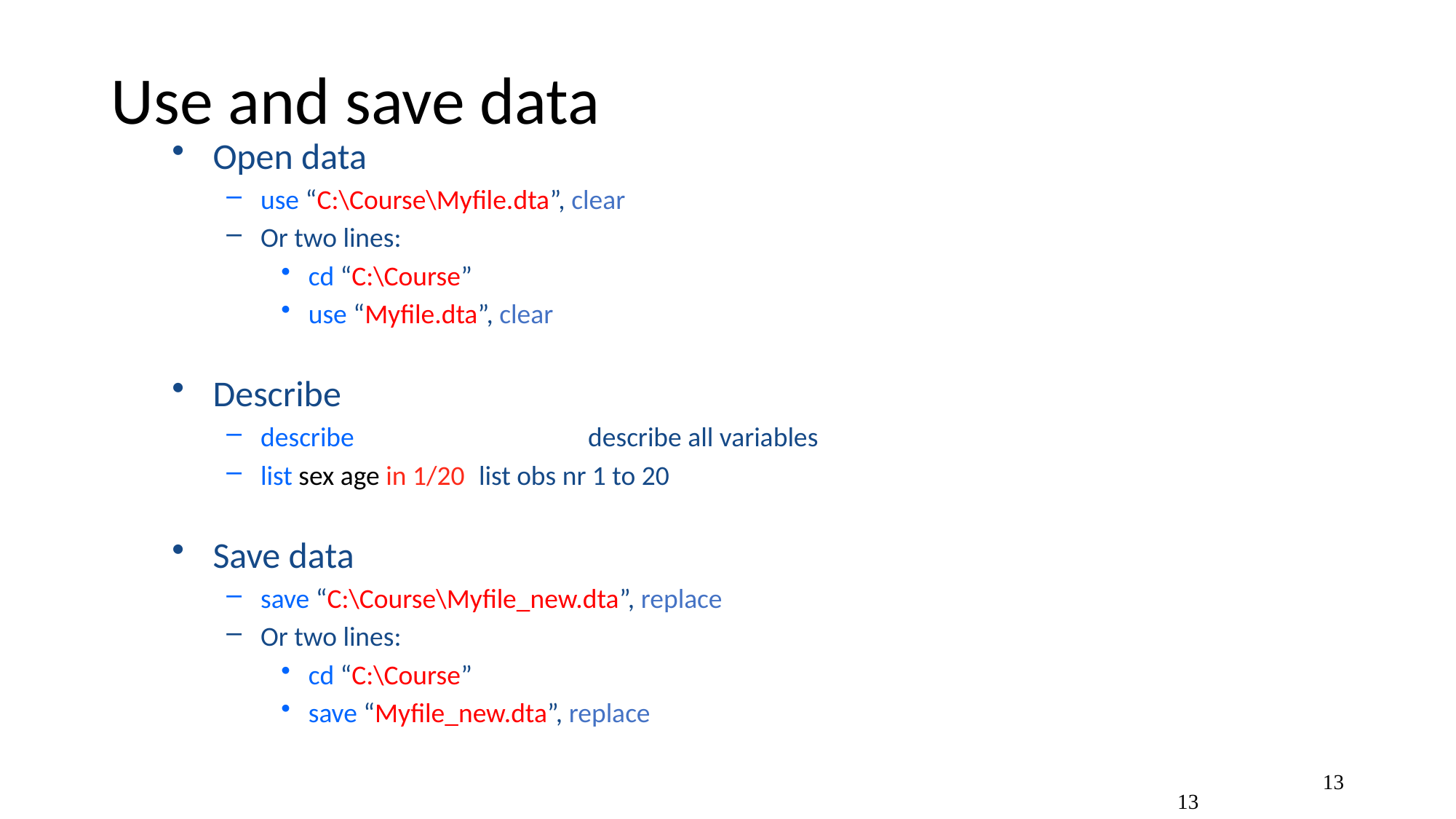

# Use and save data
Open data
use “C:\Course\Myfile.dta”, clear
Or two lines:
cd “C:\Course”
use “Myfile.dta”, clear

Describe
describe			describe all variables
list sex age in 1/20	list obs nr 1 to 20

Save data
save “C:\Course\Myfile_new.dta”, replace
Or two lines:
cd “C:\Course”
save “Myfile_new.dta”, replace

13
13